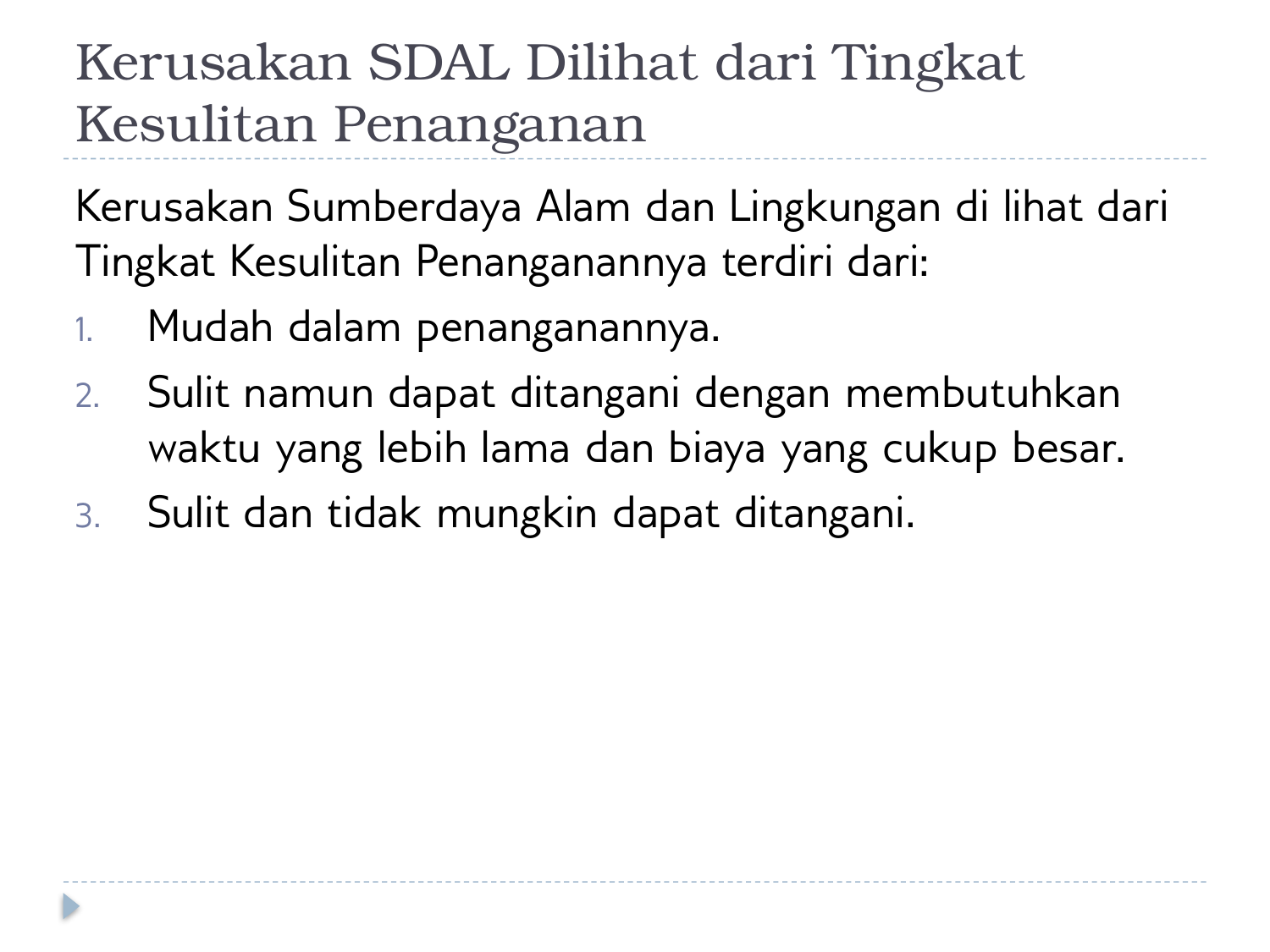

# Kerusakan SDAL Dilihat dari Tingkat Kesulitan Penanganan
Kerusakan Sumberdaya Alam dan Lingkungan di lihat dari Tingkat Kesulitan Penanganannya terdiri dari:
Mudah dalam penanganannya.
Sulit namun dapat ditangani dengan membutuhkan waktu yang lebih lama dan biaya yang cukup besar.
Sulit dan tidak mungkin dapat ditangani.